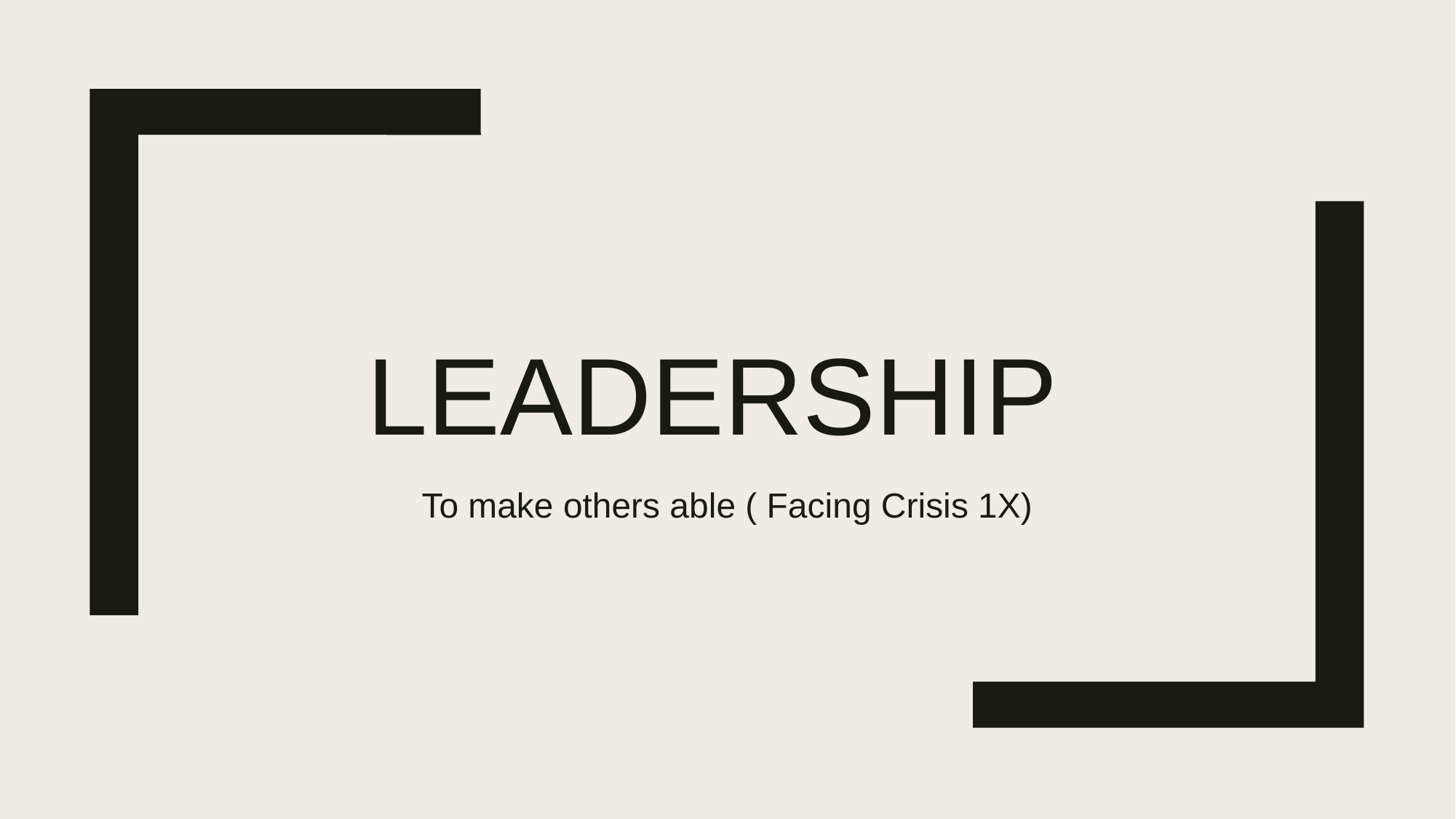

# Leadership
To make others able ( Facing Crisis 1X)